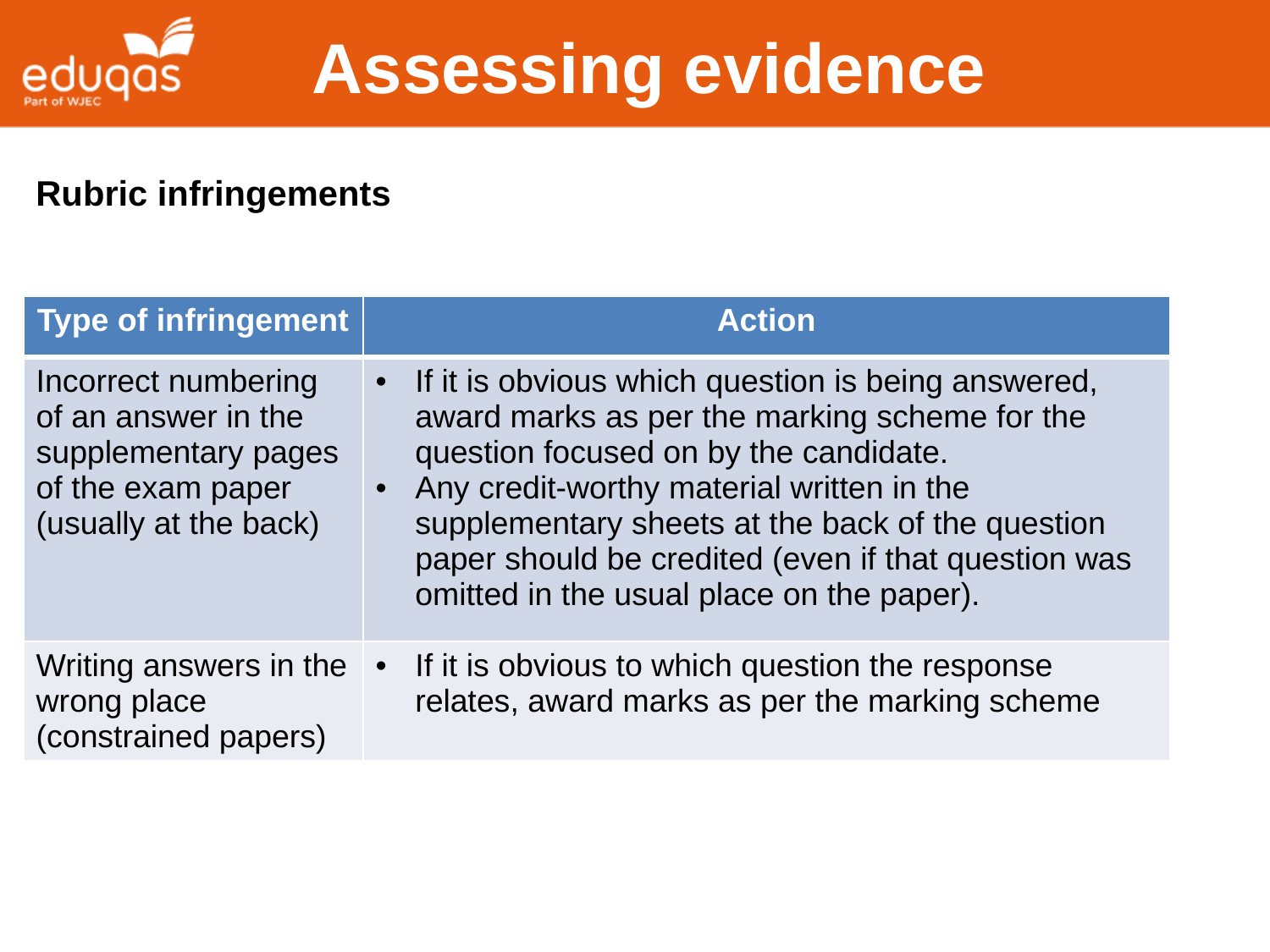

Assessing evidence
Rubric infringements

| Type of infringement | Action |
| --- | --- |
| Incorrect numbering of an answer in the supplementary pages of the exam paper (usually at the back) | If it is obvious which question is being answered, award marks as per the marking scheme for the question focused on by the candidate. Any credit-worthy material written in the supplementary sheets at the back of the question paper should be credited (even if that question was omitted in the usual place on the paper). |
| Writing answers in the wrong place (constrained papers) | If it is obvious to which question the response relates, award marks as per the marking scheme |